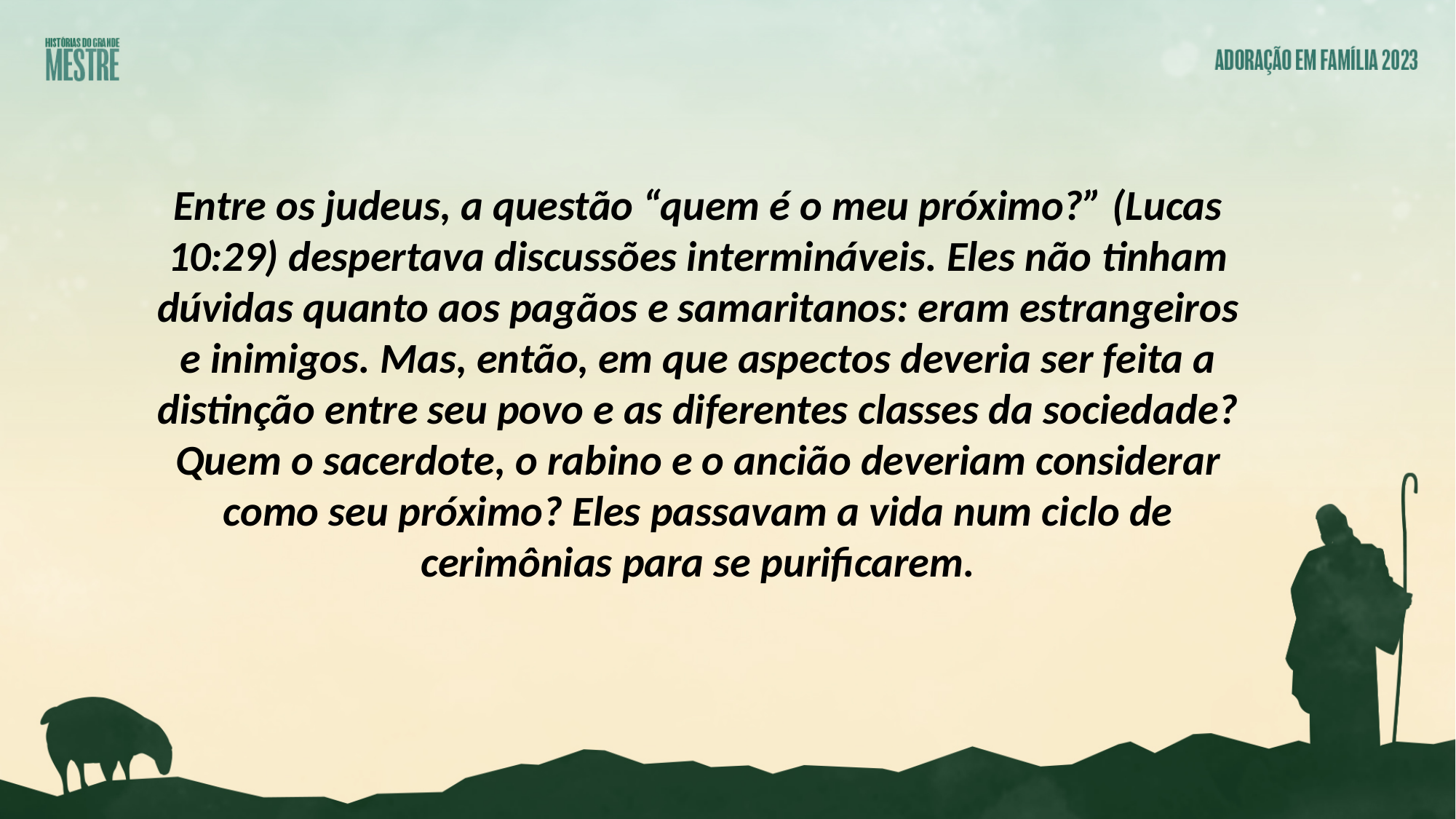

Entre os judeus, a questão “quem é o meu próximo?” (Lucas 10:29) despertava discussões intermináveis. Eles não tinham dúvidas quanto aos pagãos e samaritanos: eram estrangeiros e inimigos. Mas, então, em que aspectos deveria ser feita a distinção entre seu povo e as diferentes classes da sociedade? Quem o sacerdote, o rabino e o ancião deveriam considerar como seu próximo? Eles passavam a vida num ciclo de cerimônias para se purificarem.